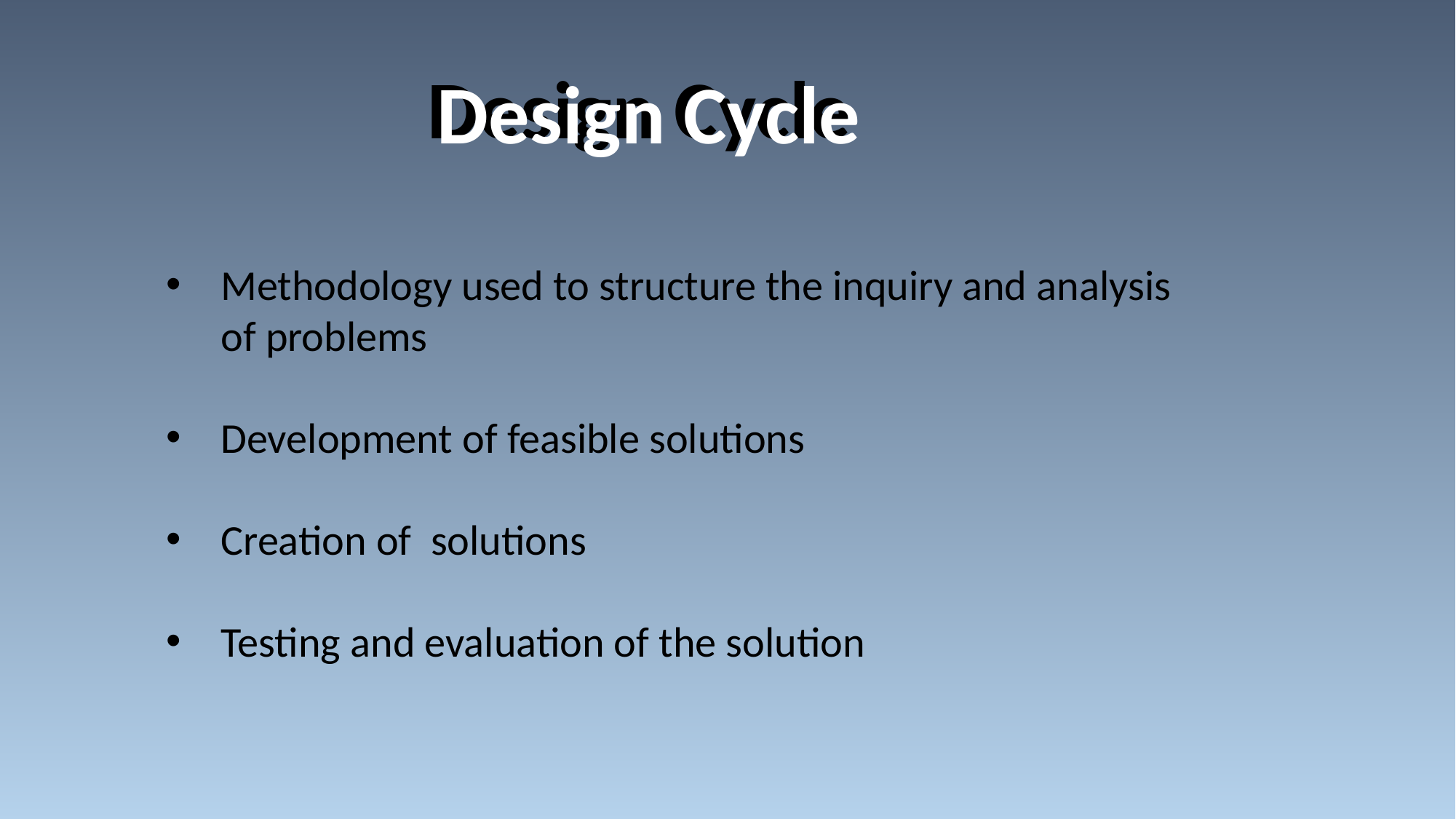

Design Cycle
Design Cycle
Methodology used to structure the inquiry and analysis of problems

Development of feasible solutions

Creation of  solutions

Testing and evaluation of the solution